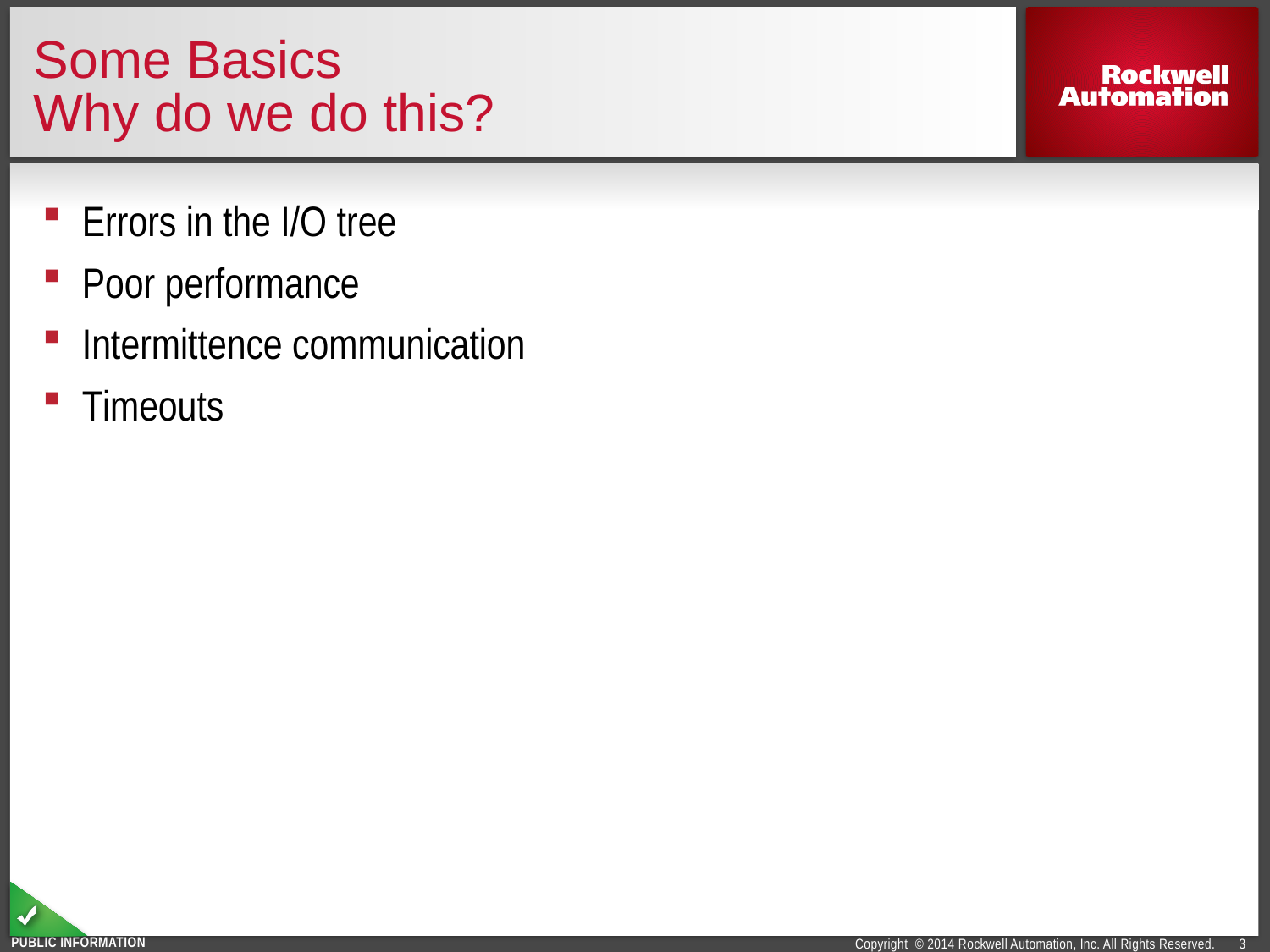

# Some Basics Why do we do this?
Errors in the I/O tree
Poor performance
Intermittence communication
Timeouts
3